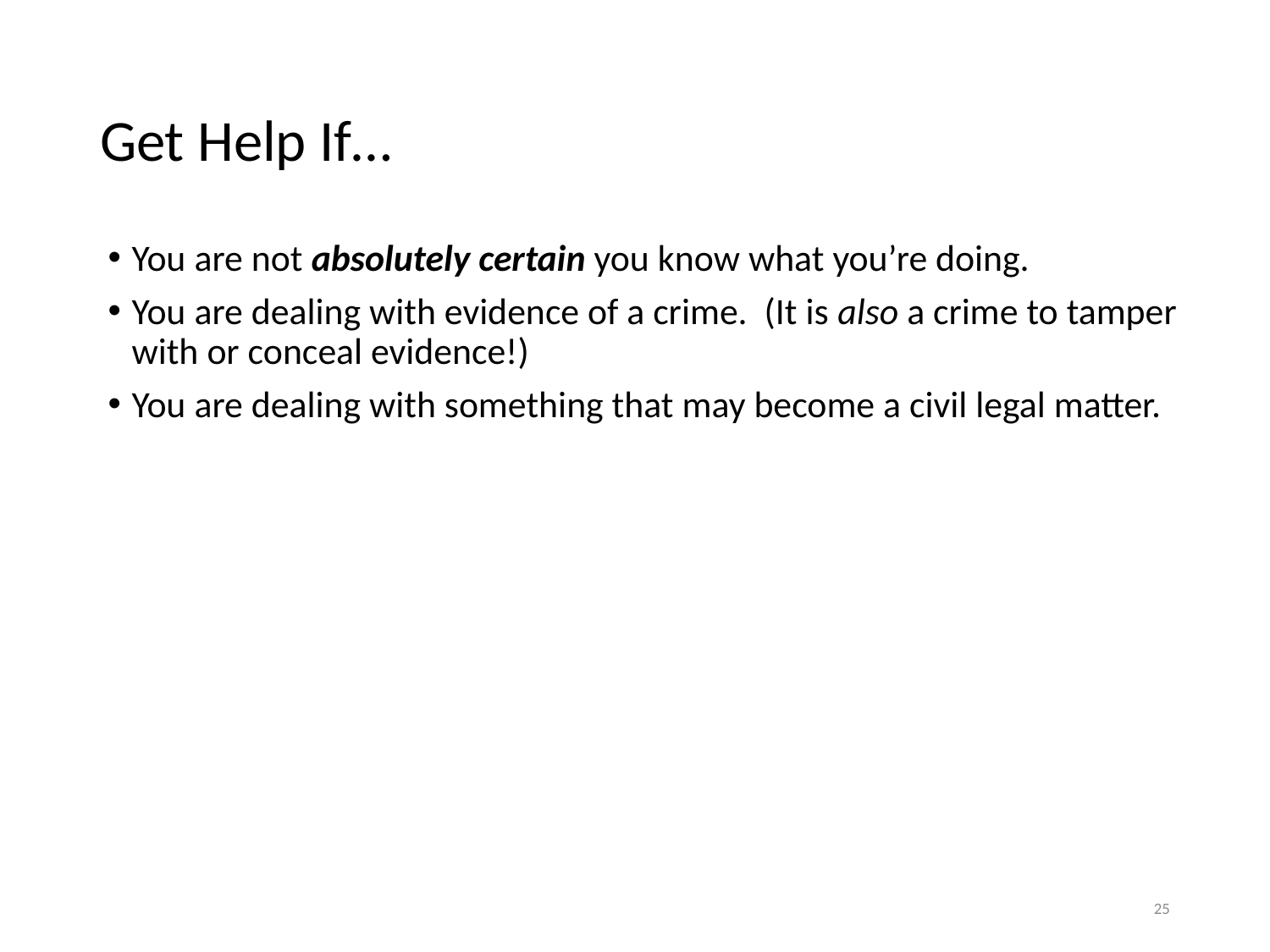

# Get Help If…
You are not absolutely certain you know what you’re doing.
You are dealing with evidence of a crime.  (It is also a crime to tamper with or conceal evidence!)
You are dealing with something that may become a civil legal matter.
25